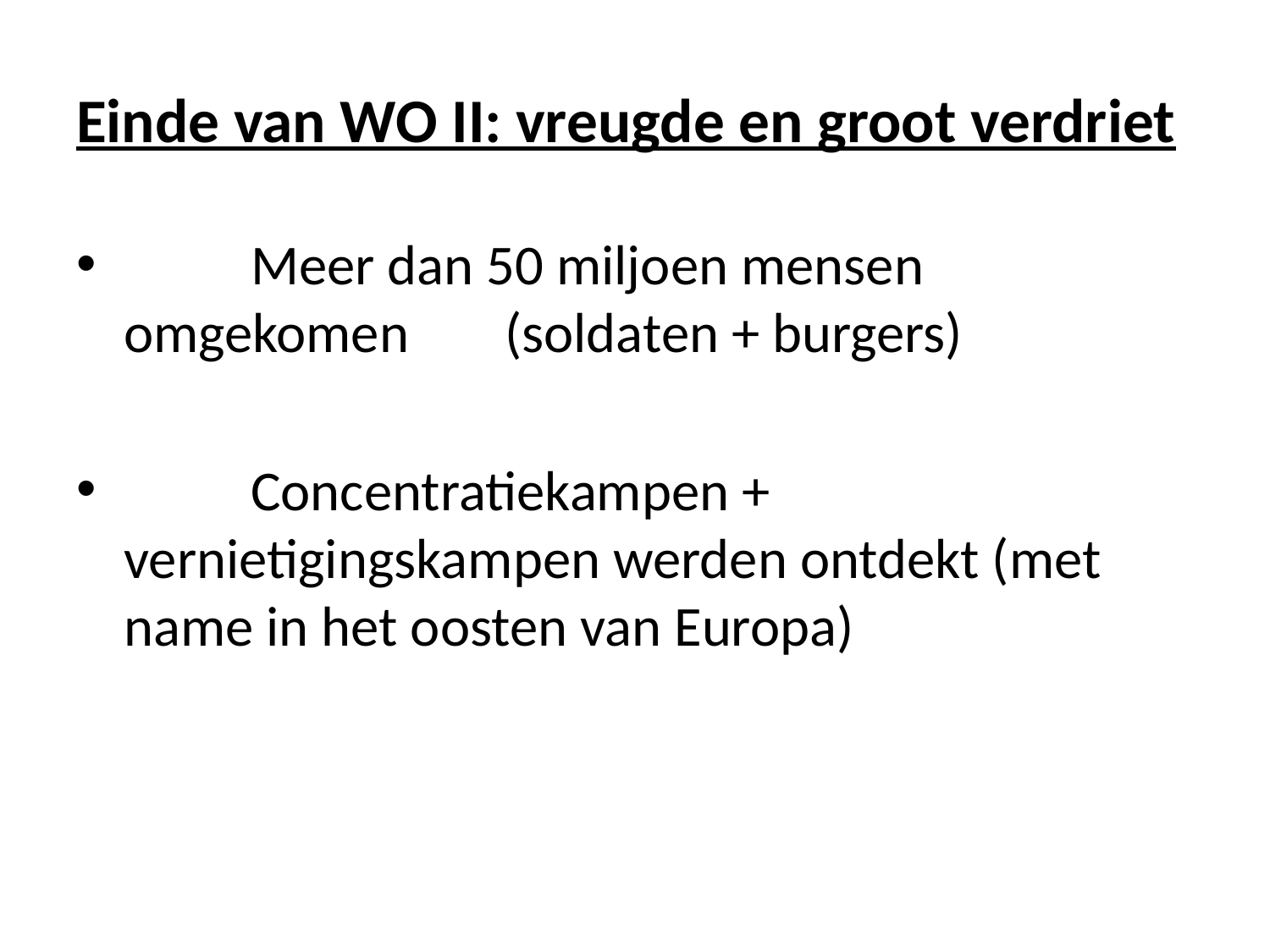

# Einde van WO II: vreugde en groot verdriet
	Meer dan 50 miljoen mensen omgekomen 	(soldaten + burgers)

	Concentratiekampen + 	vernietigingskampen werden ontdekt (met 	name in het oosten van Europa)